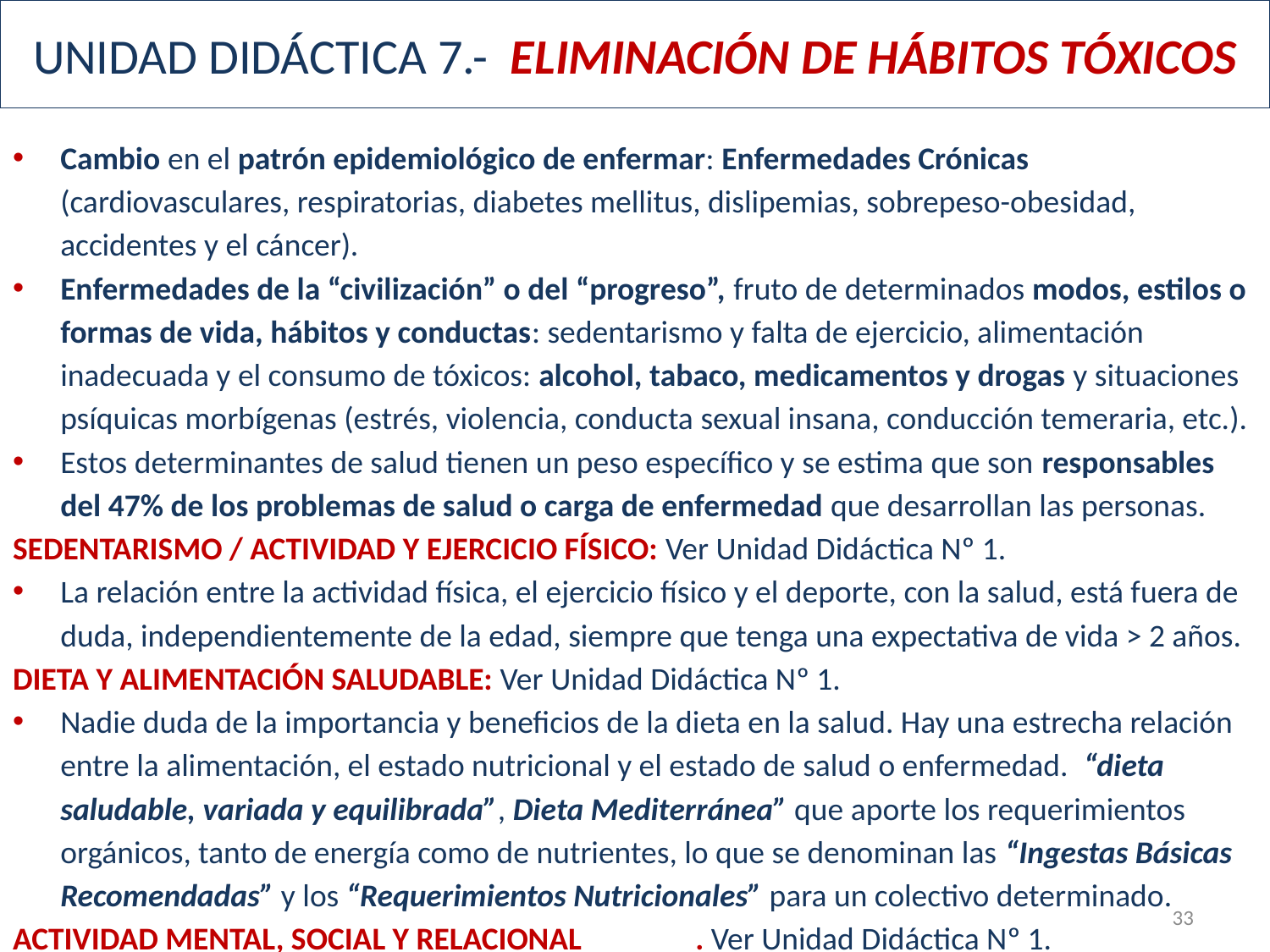

# UNIDAD DIDÁCTICA 7.-  ELIMINACIÓN DE HÁBITOS TÓXICOS
Cambio en el patrón epidemiológico de enfermar: Enfermedades Crónicas (cardiovasculares, respiratorias, diabetes mellitus, dislipemias, sobrepeso-obesidad, accidentes y el cáncer).
Enfermedades de la “civilización” o del “progreso”, fruto de determinados modos, estilos o formas de vida, hábitos y conductas: sedentarismo y falta de ejercicio, alimentación inadecuada y el consumo de tóxicos: alcohol, tabaco, medicamentos y drogas y situaciones psíquicas morbígenas (estrés, violencia, conducta sexual insana, conducción temeraria, etc.).
Estos determinantes de salud tienen un peso específico y se estima que son responsables del 47% de los problemas de salud o carga de enfermedad que desarrollan las personas.
SEDENTARISMO / ACTIVIDAD Y EJERCICIO FÍSICO: Ver Unidad Didáctica Nº 1.
La relación entre la actividad física, el ejercicio físico y el deporte, con la salud, está fuera de duda, independientemente de la edad, siempre que tenga una expectativa de vida > 2 años.
DIETA Y ALIMENTACIÓN SALUDABLE: Ver Unidad Didáctica Nº 1.
Nadie duda de la importancia y beneficios de la dieta en la salud. Hay una estrecha relación entre la alimentación, el estado nutricional y el estado de salud o enfermedad.  “dieta saludable, variada y equilibrada”, Dieta Mediterránea” que aporte los requerimientos orgánicos, tanto de energía como de nutrientes, lo que se denominan las “Ingestas Básicas Recomendadas” y los “Requerimientos Nutricionales” para un colectivo determinado.
ACTIVIDAD MENTAL, SOCIAL Y RELACIONAL	. Ver Unidad Didáctica Nº 1.
33